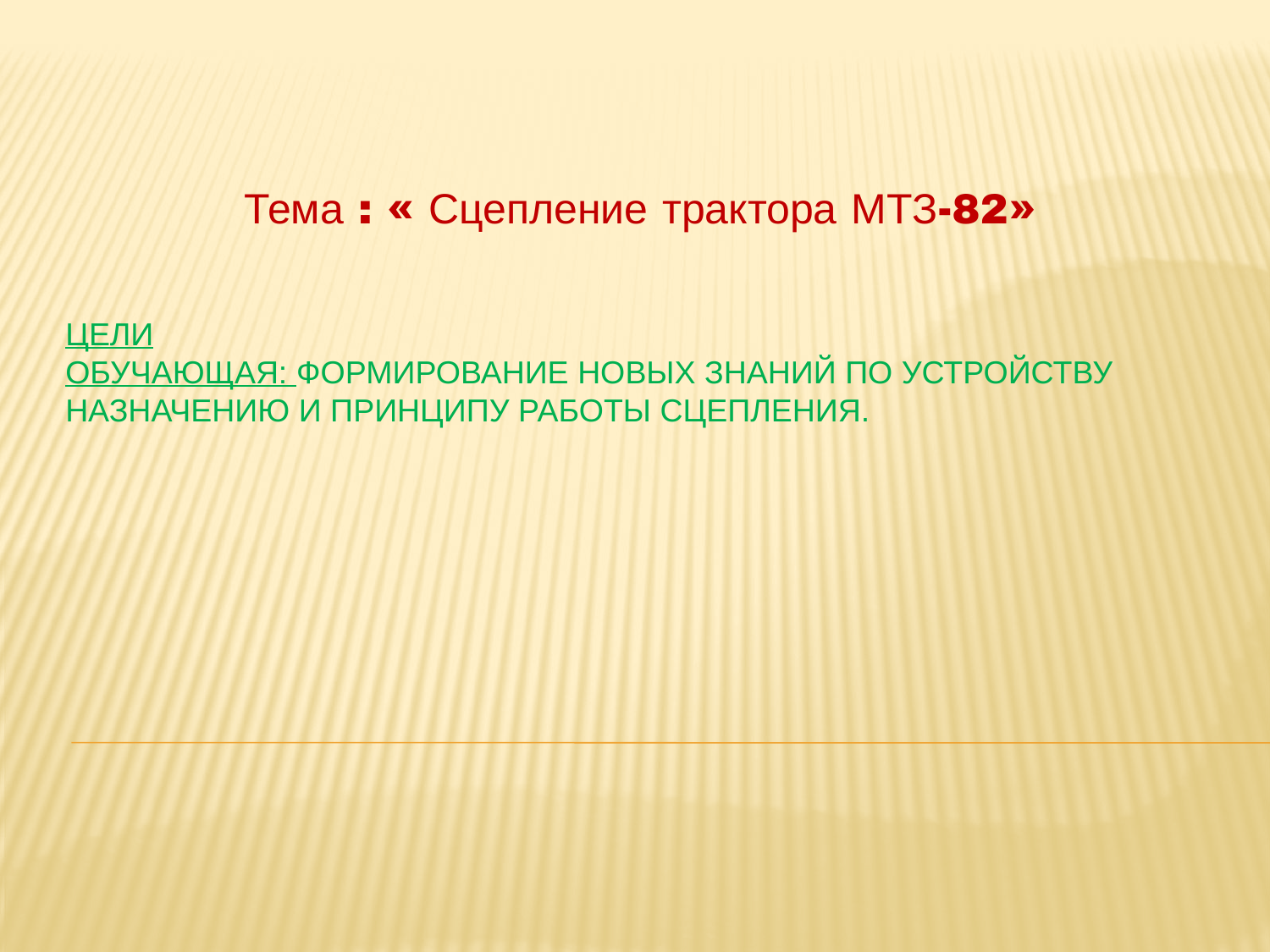

Тема : « Сцепление трактора МТЗ-82»

# ЦелИ Обучающая: формирование новых знаний по устройству назначению и принципу работы сцепления.